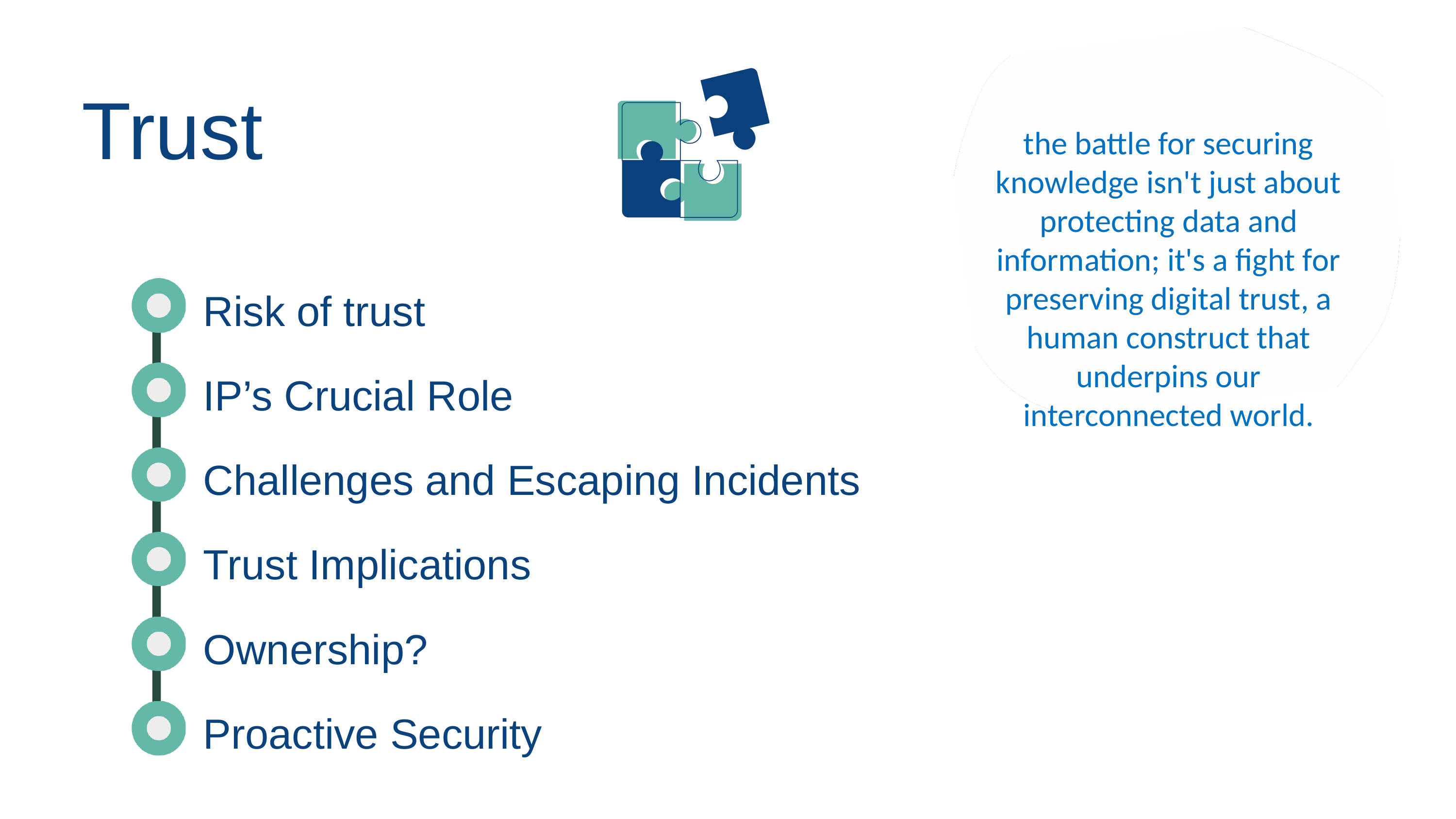

Trust
the battle for securing knowledge isn't just about protecting data and information; it's a fight for preserving digital trust, a human construct that underpins our interconnected world.
Risk of trust

IP’s Crucial Role

Challenges and Escaping Incidents

Trust Implications

Ownership?

Proactive Security